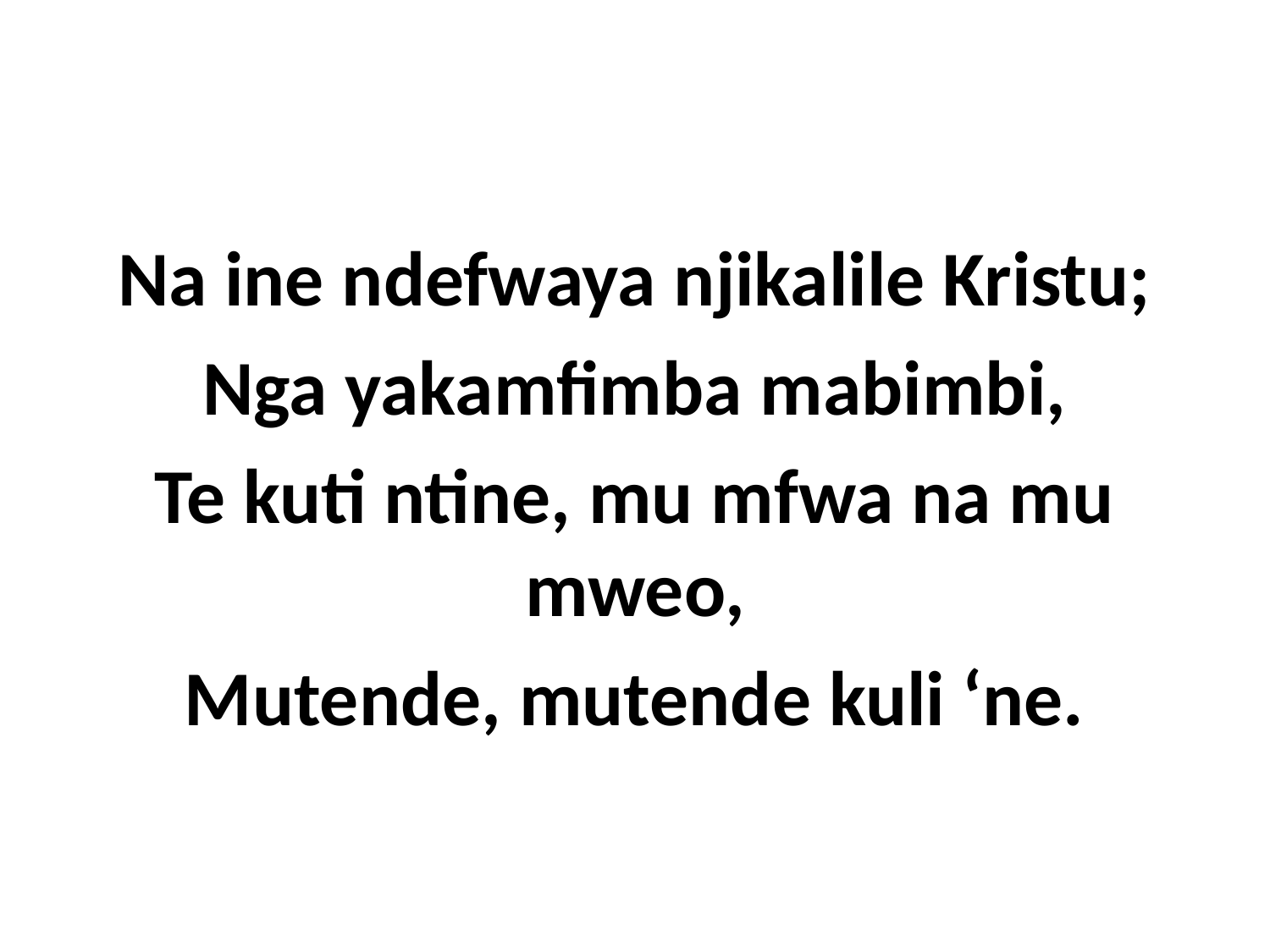

Na ine ndefwaya njikalile Kristu;
Nga yakamfimba mabimbi,
Te kuti ntine, mu mfwa na mu mweo,
Mutende, mutende kuli ‘ne.